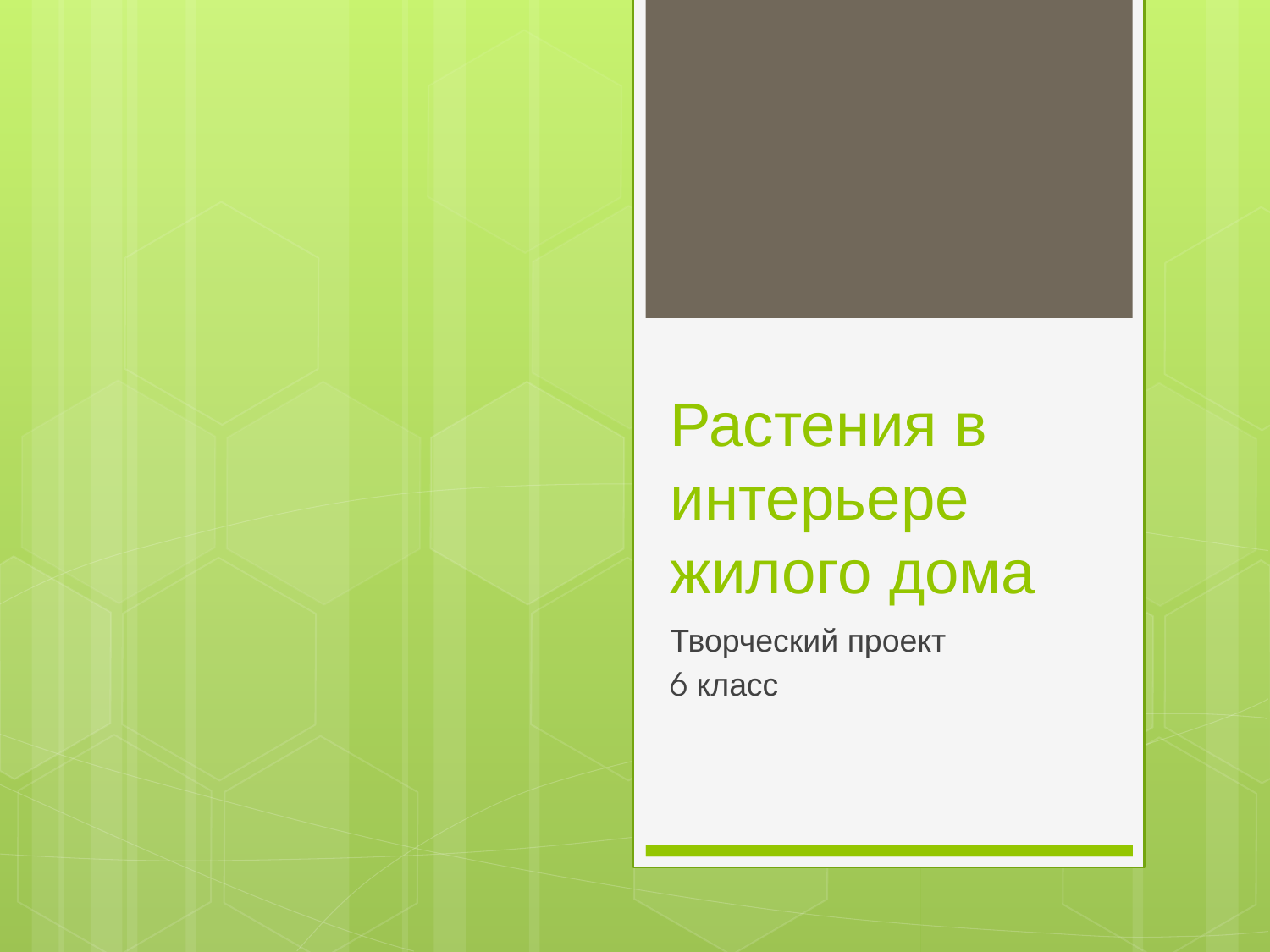

# Растения в интерьере жилого дома
Творческий проект
6 класс